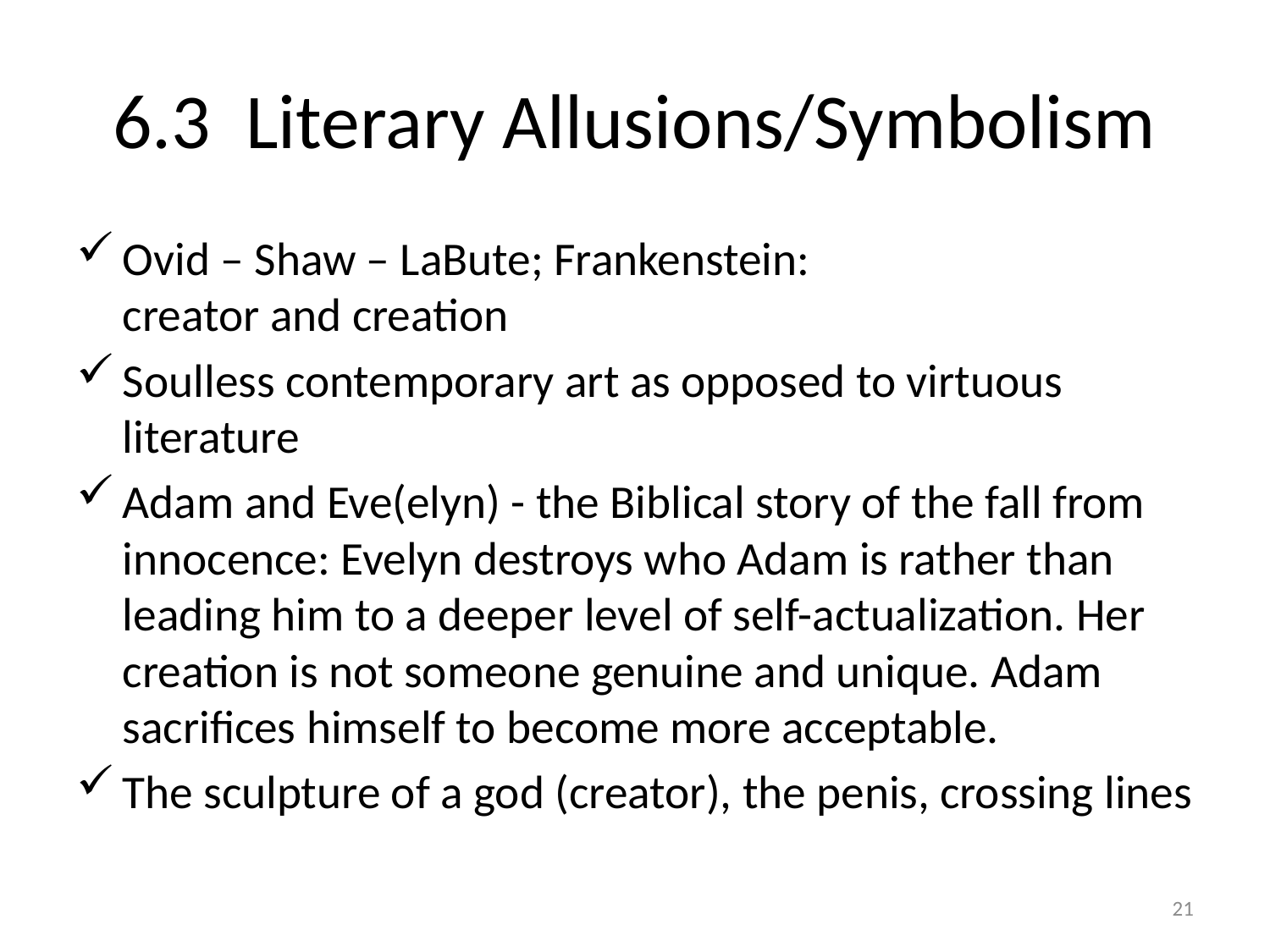

# 6.3  Literary Allusions/Symbolism
Ovid – Shaw – LaBute; Frankenstein:
creator and creation
Soulless contemporary art as opposed to virtuous literature
Adam and Eve(elyn) - the Biblical story of the fall from innocence: Evelyn destroys who Adam is rather than leading him to a deeper level of self-actualization. Her creation is not someone genuine and unique. Adam sacrifices himself to become more acceptable.
The sculpture of a god (creator), the penis, crossing lines

21